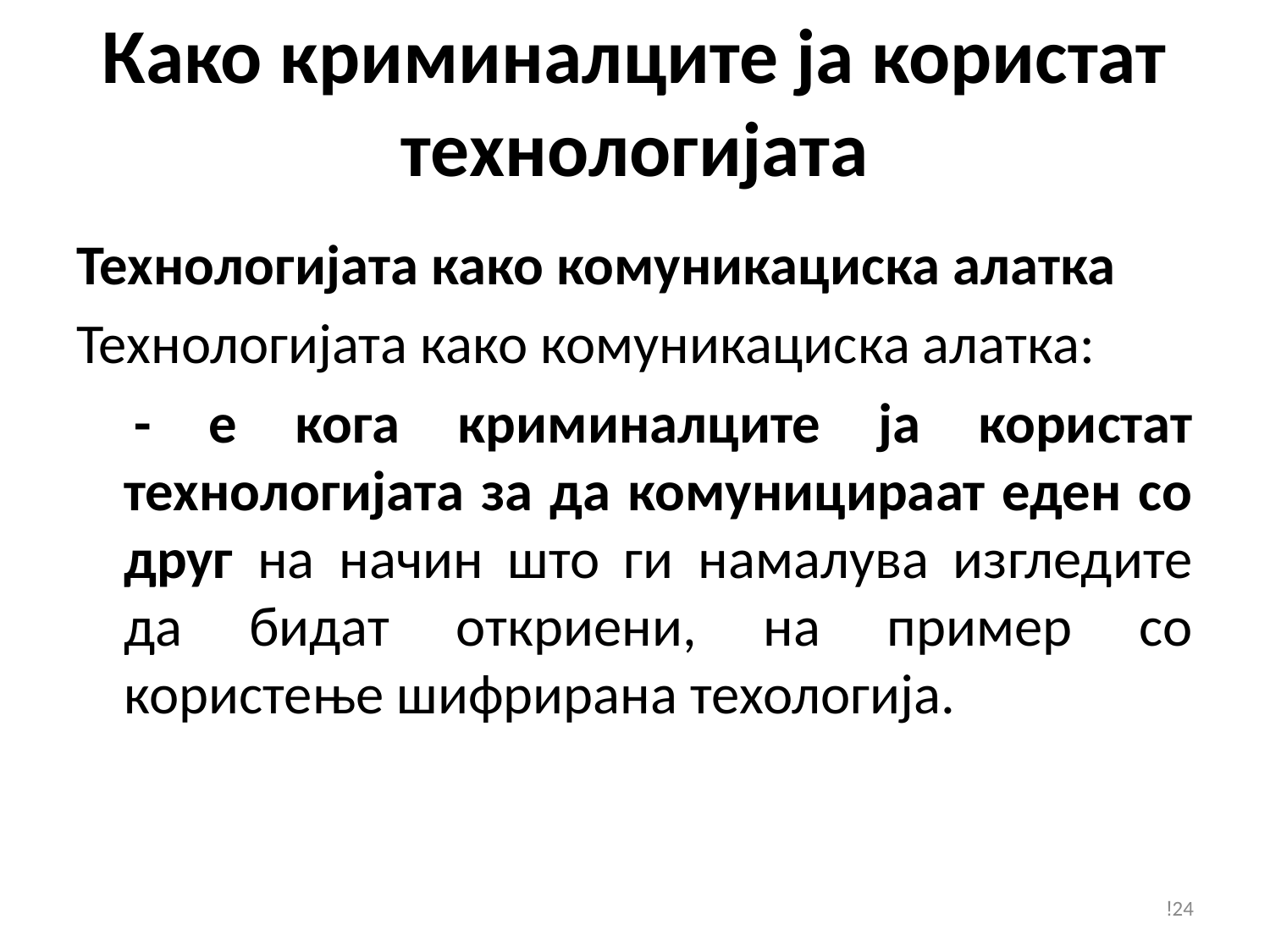

# Како криминалците ја користат технологијата
Технологијата како комуникациска алатка
Технологијата како комуникациска алатка:
 - е кога криминалците ја користат технологијата за да комуницираат еден со друг на начин што ги намалува изгледите да бидат откриени, на пример со користење шифрирана техологија.
!24